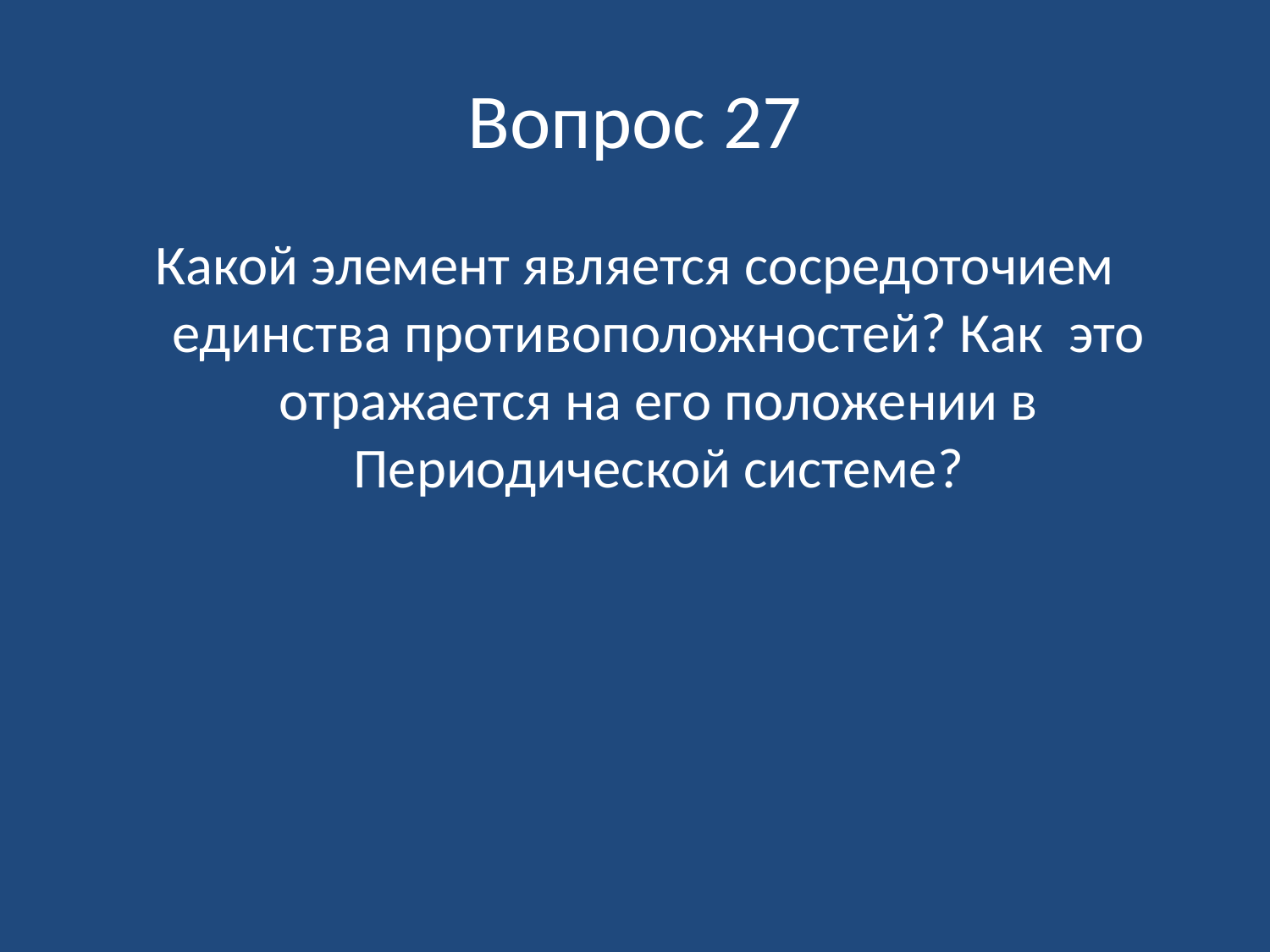

# Вопрос 27
Какой элемент является сосредоточием единства противоположностей? Как  это отражается на его положении в Периодической системе?